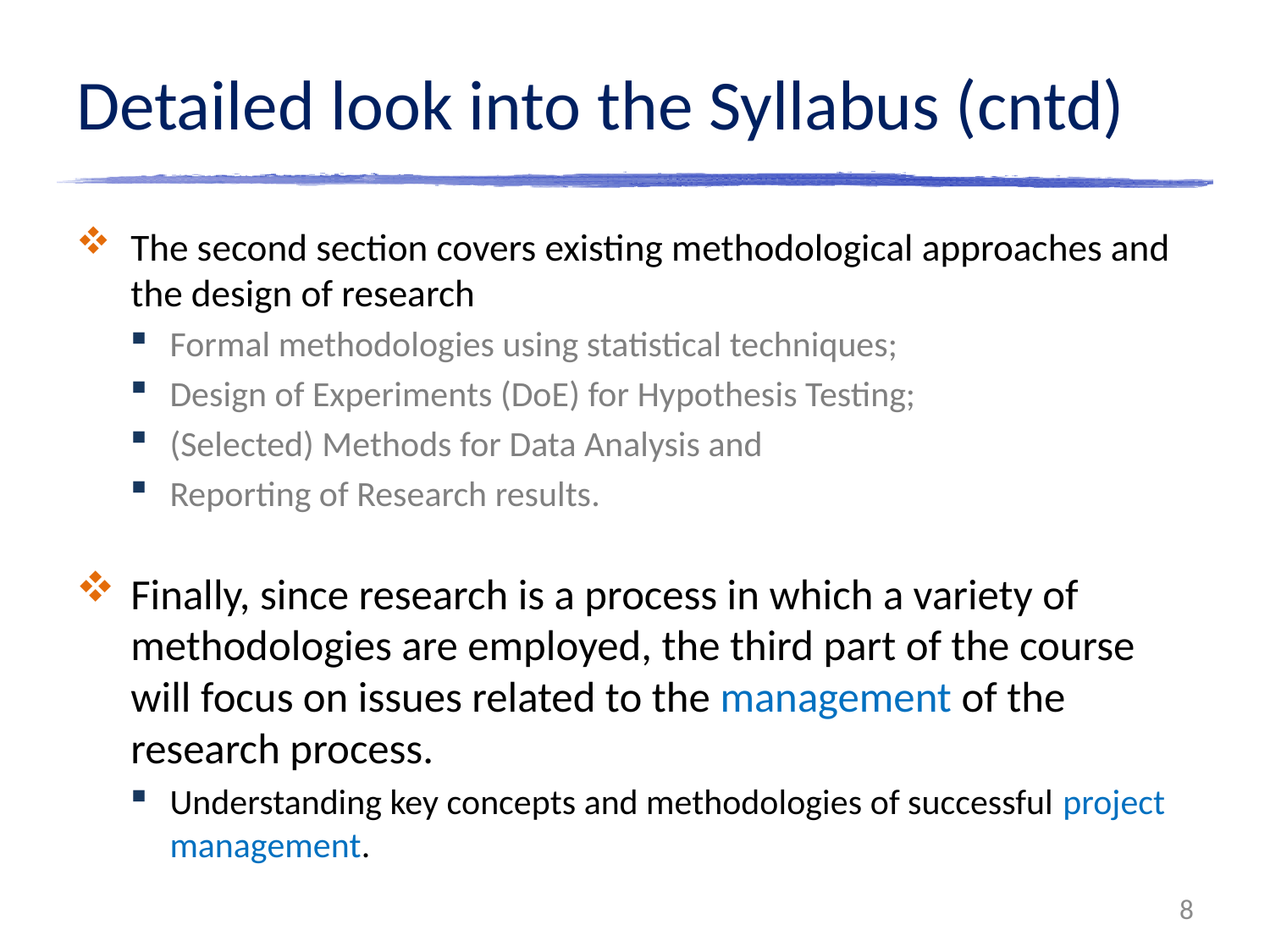

# Detailed look into the Syllabus (cntd)
The second section covers existing methodological approaches and the design of research
Formal methodologies using statistical techniques;
Design of Experiments (DoE) for Hypothesis Testing;
(Selected) Methods for Data Analysis and
Reporting of Research results.

Finally, since research is a process in which a variety of methodologies are employed, the third part of the course will focus on issues related to the management of the research process.
Understanding key concepts and methodologies of successful project management.

8